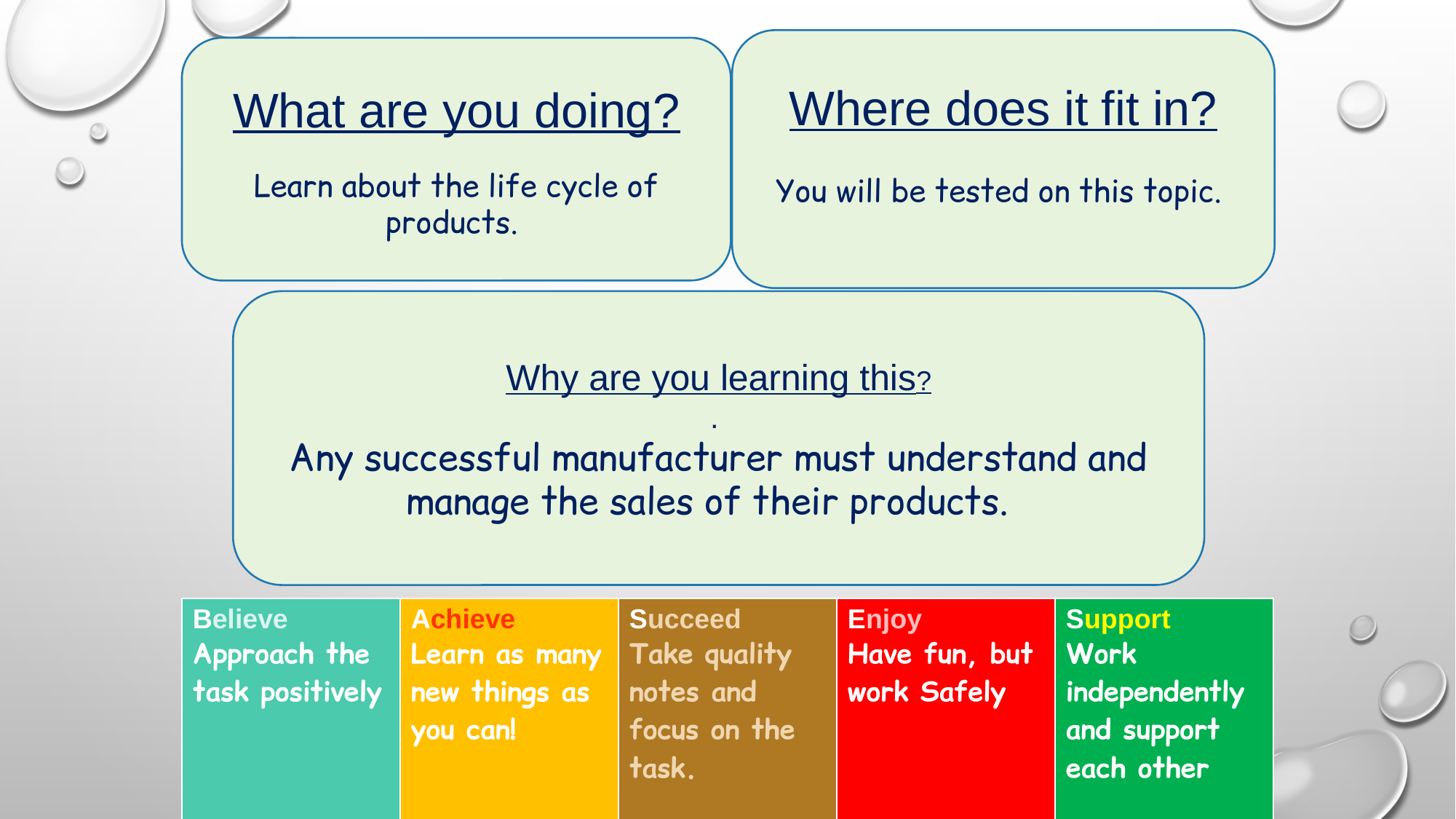

Where does it fit in?

You will be tested on this topic.

What are you doing?

Learn about the life cycle of products.
Why are you learning this?
.
Any successful manufacturer must understand and manage the sales of their products.
| Believe Approach the task positively | Achieve Learn as many new things as you can! | Succeed Take quality notes and focus on the task. | Enjoy Have fun, but work Safely | Support Work independently and support each other |
| --- | --- | --- | --- | --- |